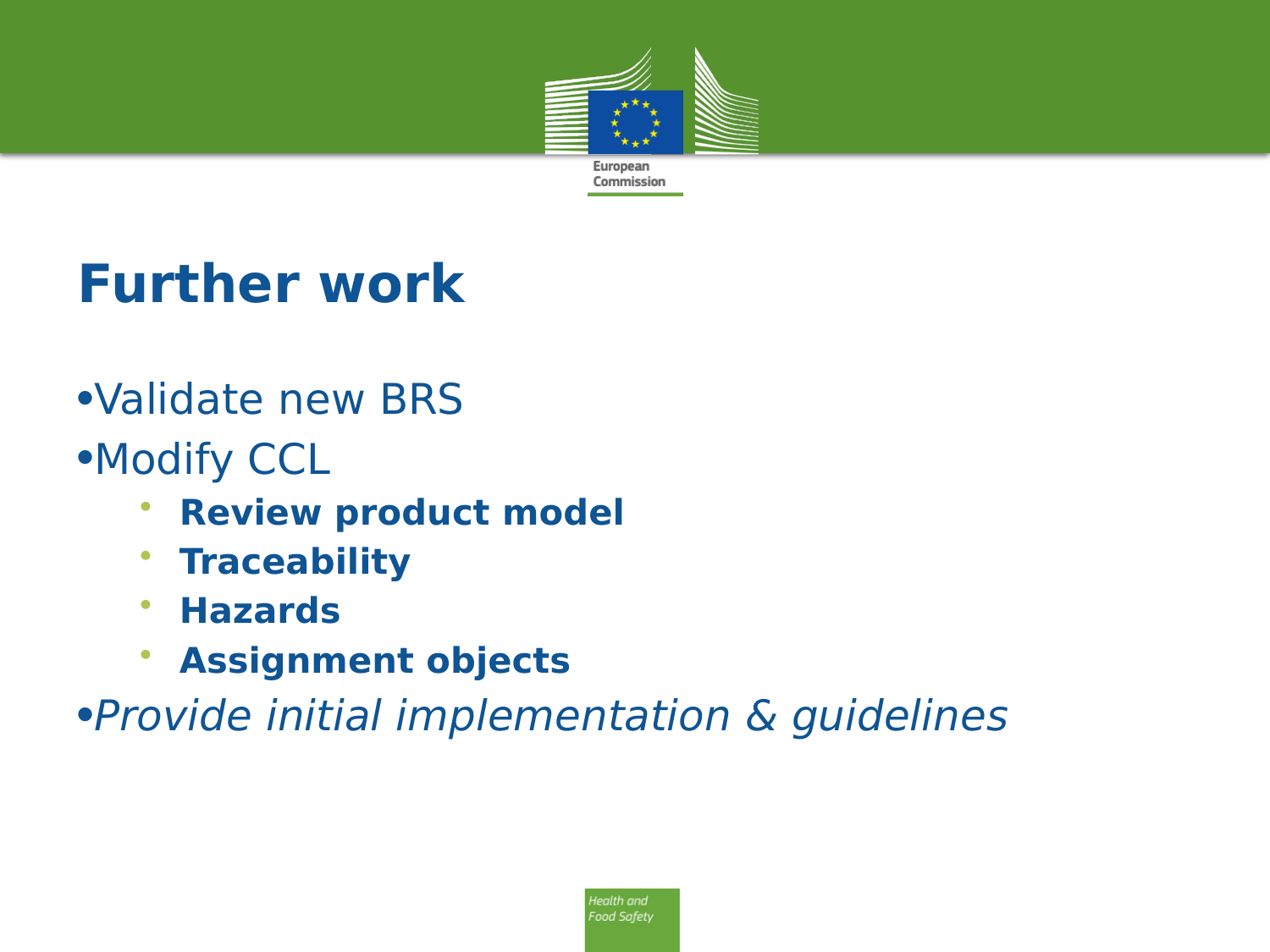

# Further work
Validate new BRS
Modify CCL
Review product model
Traceability
Hazards
Assignment objects
Provide initial implementation & guidelines